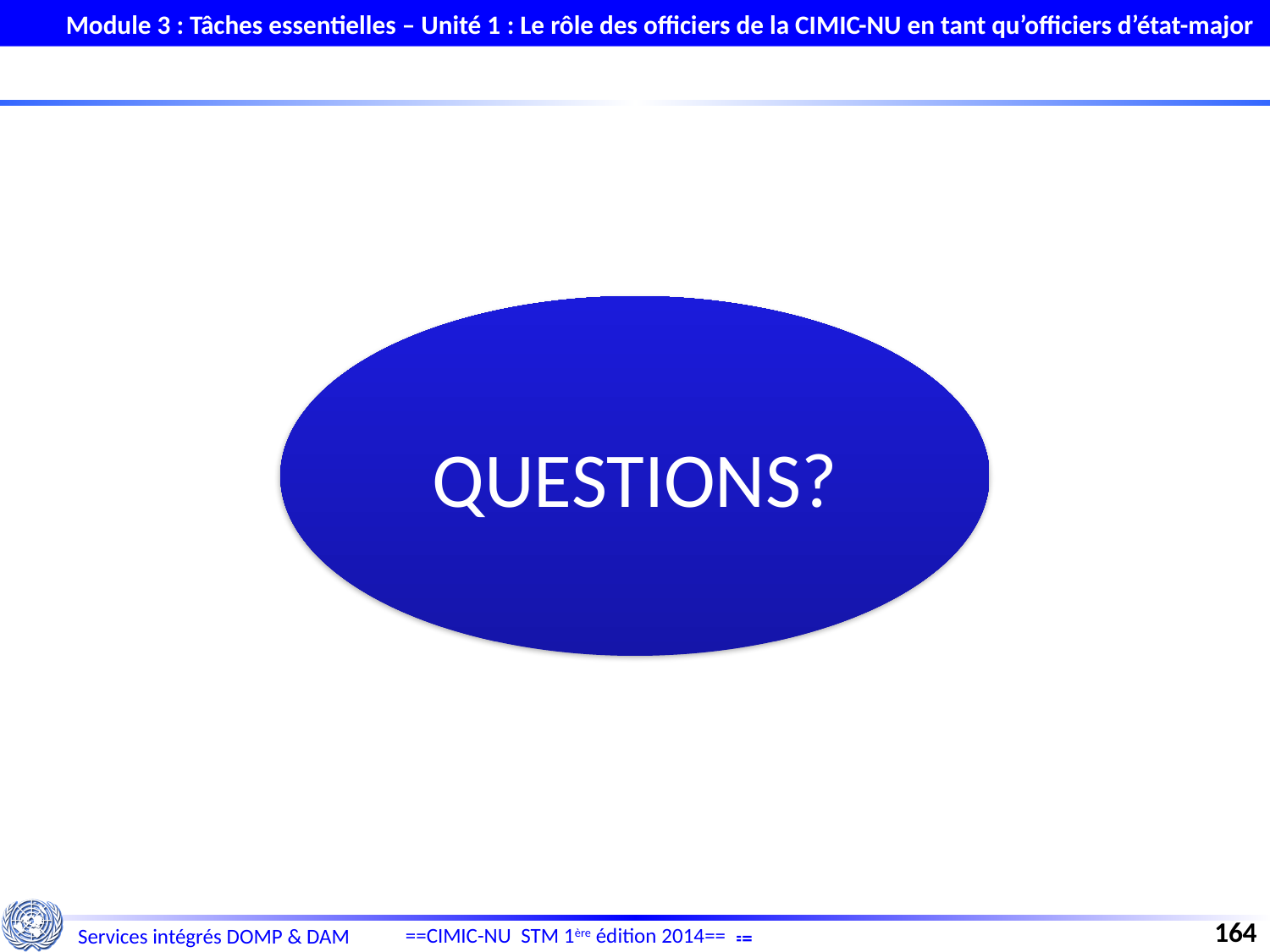

Module 3 : Tâches essentielles – Unité 1 : Le rôle des officiers de la CIMIC-NU en tant qu’officiers d’état-major
QUESTIONS?
164
==CIMIC-NU  STM 1ère édition 2014==
Services intégrés DOMP & DAM